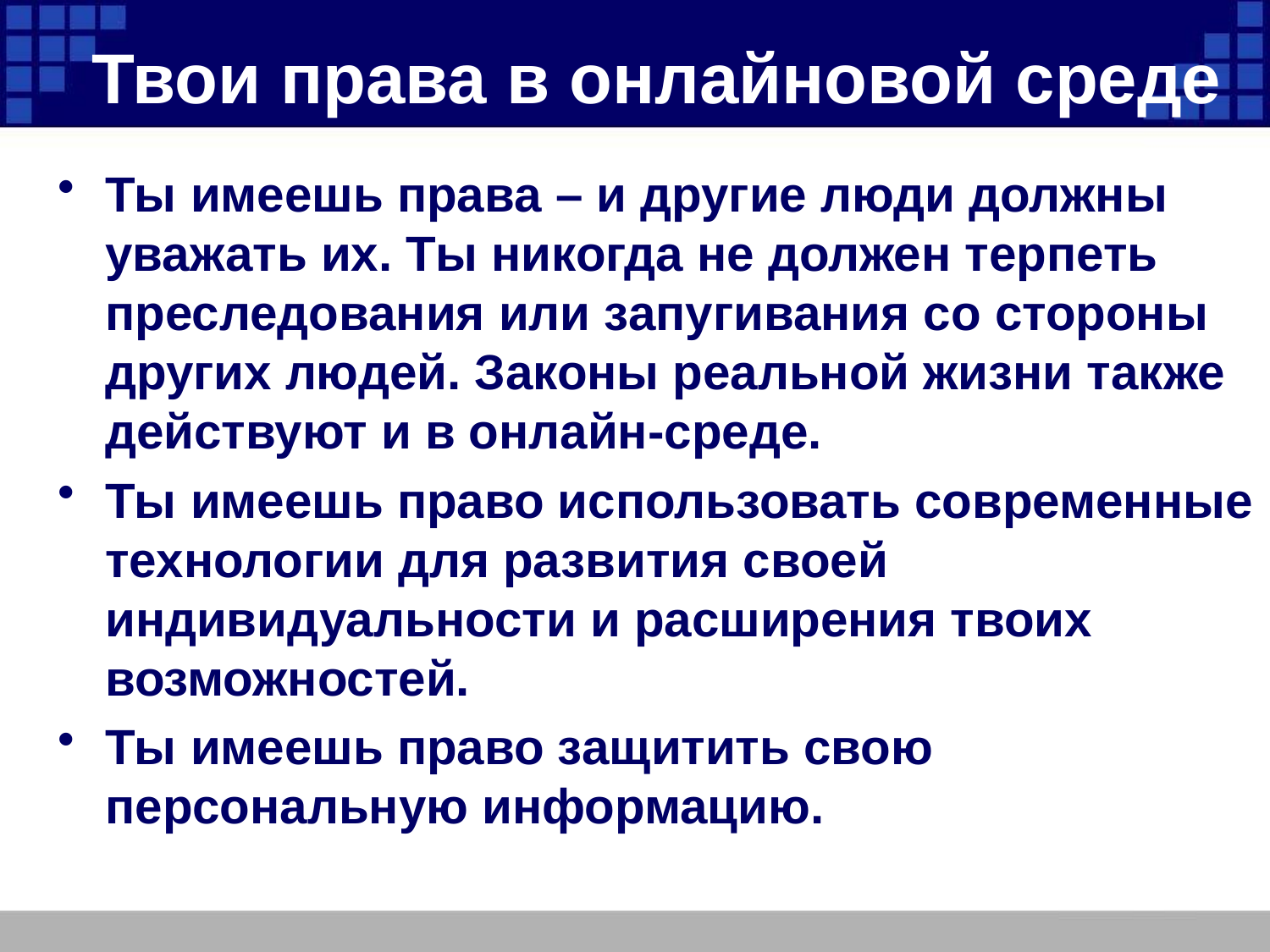

# Твои права в онлайновой среде
Ты имеешь права – и другие люди должны уважать их. Ты никогда не должен терпеть преследования или запугивания со стороны других людей. Законы реальной жизни также действуют и в онлайн-среде.
Ты имеешь право использовать современные технологии для развития своей индивидуальности и расширения твоих возможностей.
Ты имеешь право защитить свою персональную информацию.